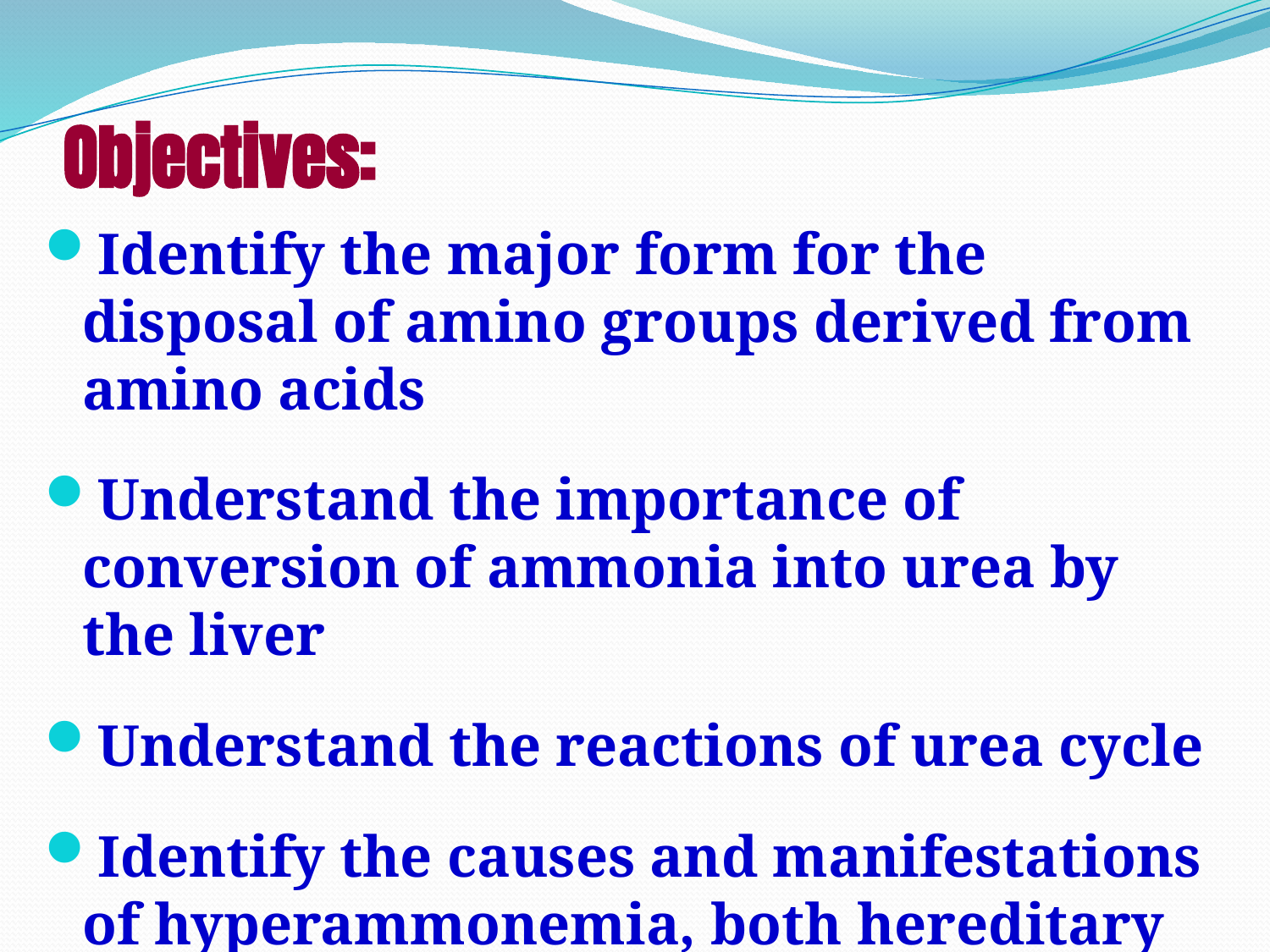

# Objectives:
Identify the major form for the disposal of amino groups derived from amino acids
Understand the importance of conversion of ammonia into urea by the liver
Understand the reactions of urea cycle
Identify the causes and manifestations of hyperammonemia, both hereditary and acquired